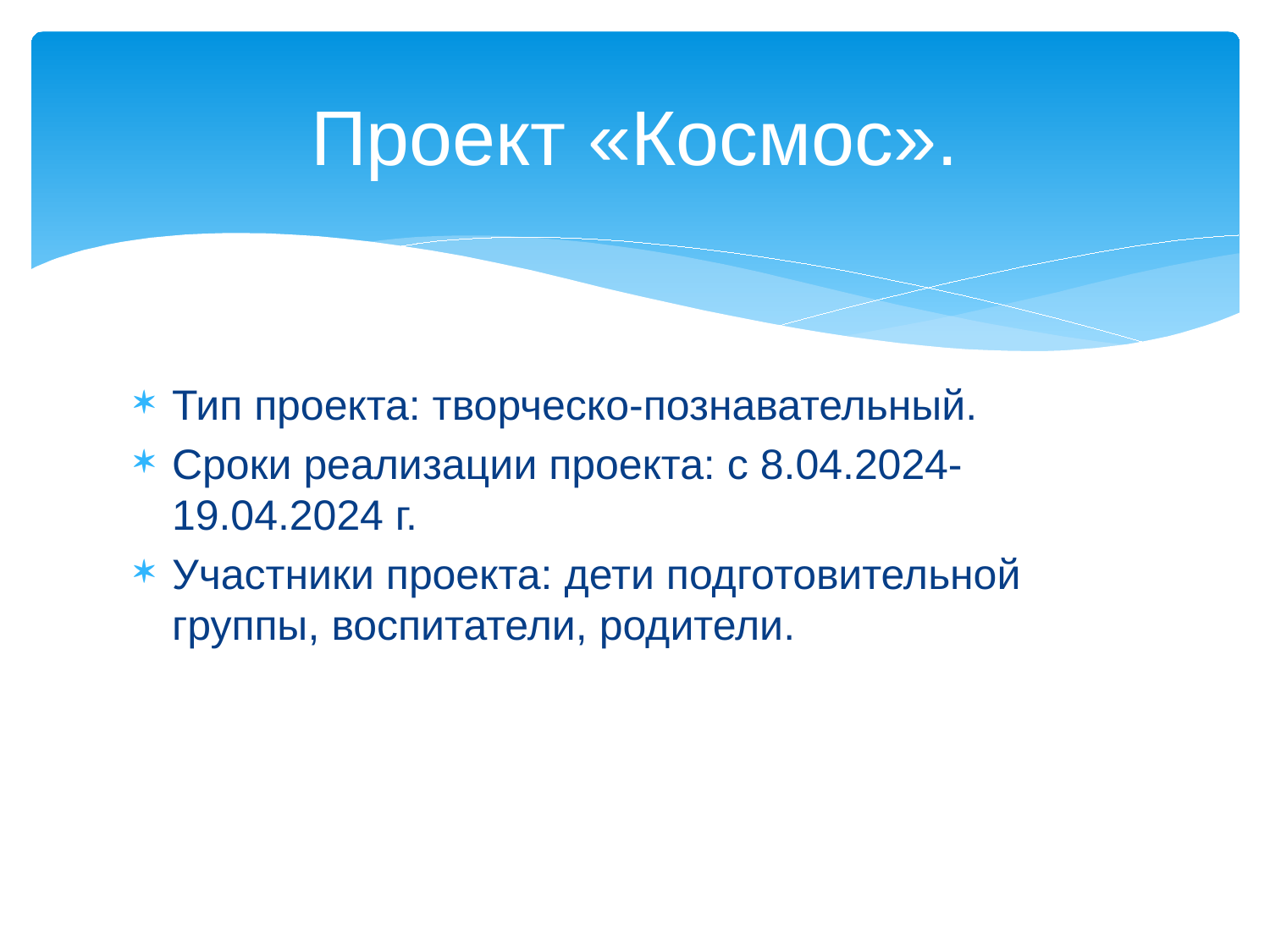

# Проект «Космос».
Тип проекта: творческо-познавательный.
Сроки реализации проекта: с 8.04.2024-19.04.2024 г.
Участники проекта: дети подготовительной группы, воспитатели, родители.